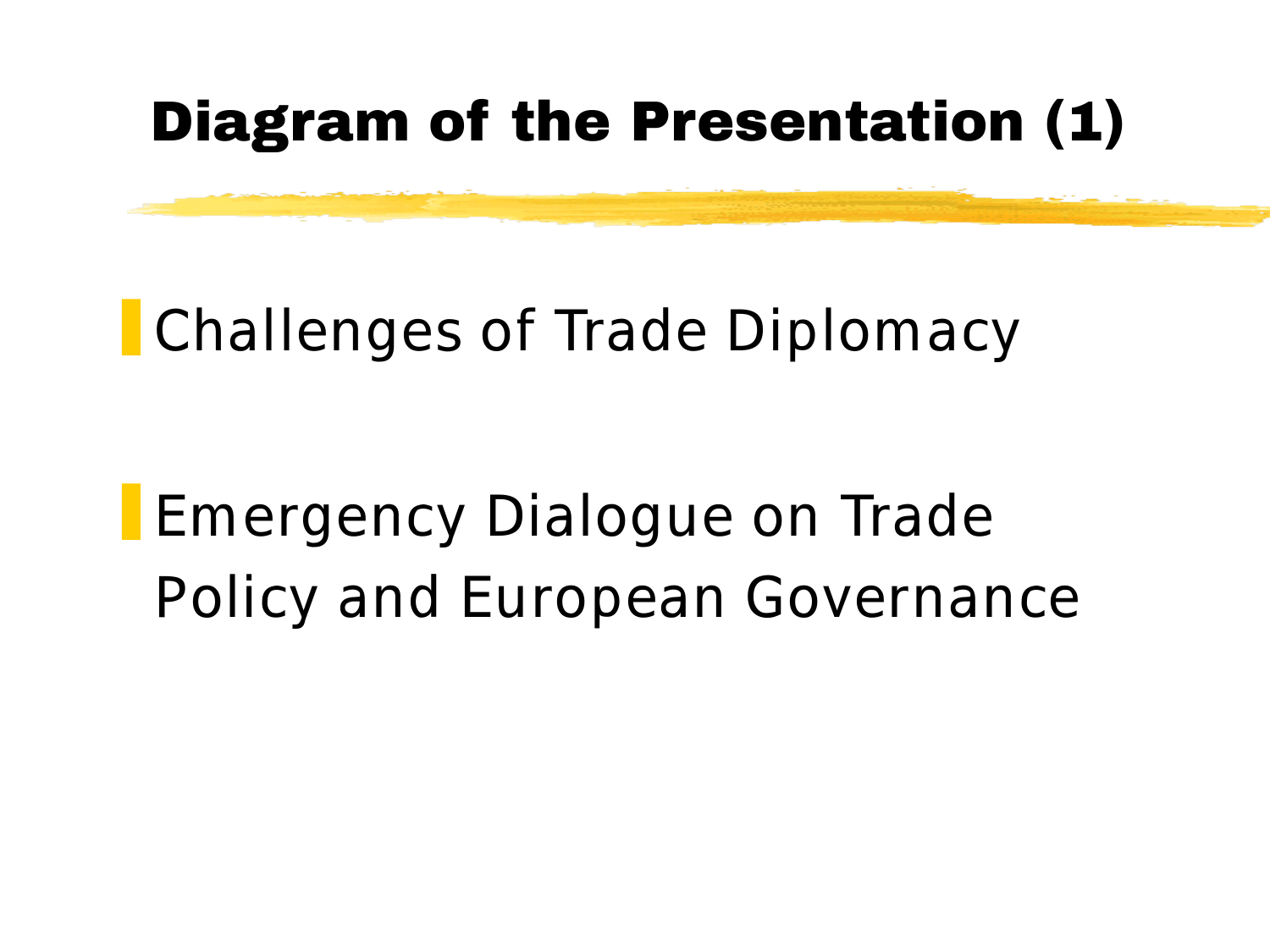

# Diagram of the Presentation (1)
Challenges of Trade Diplomacy

Emergency Dialogue on Trade Policy and European Governance